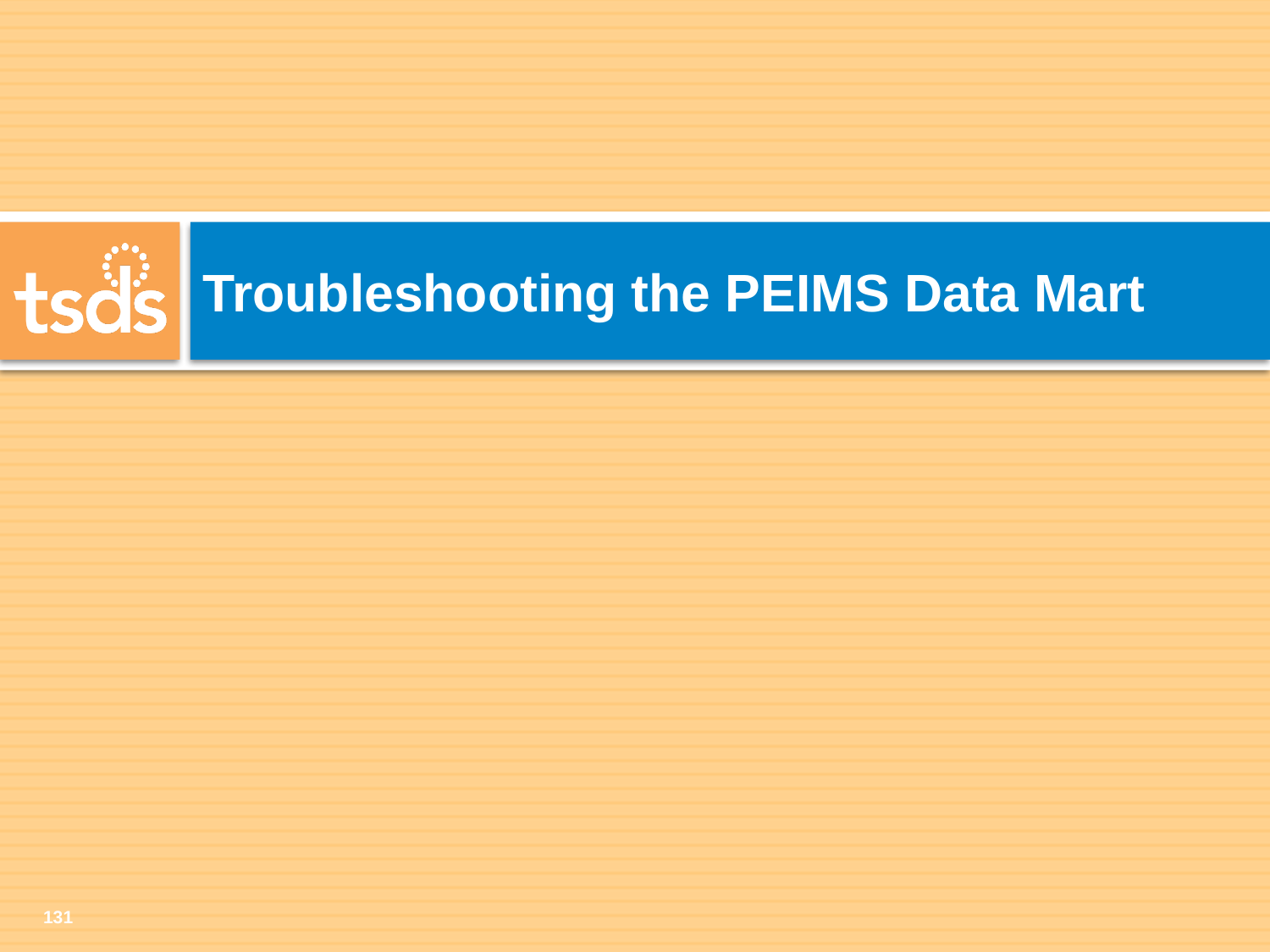

# Troubleshooting the PEIMS Data Mart
131